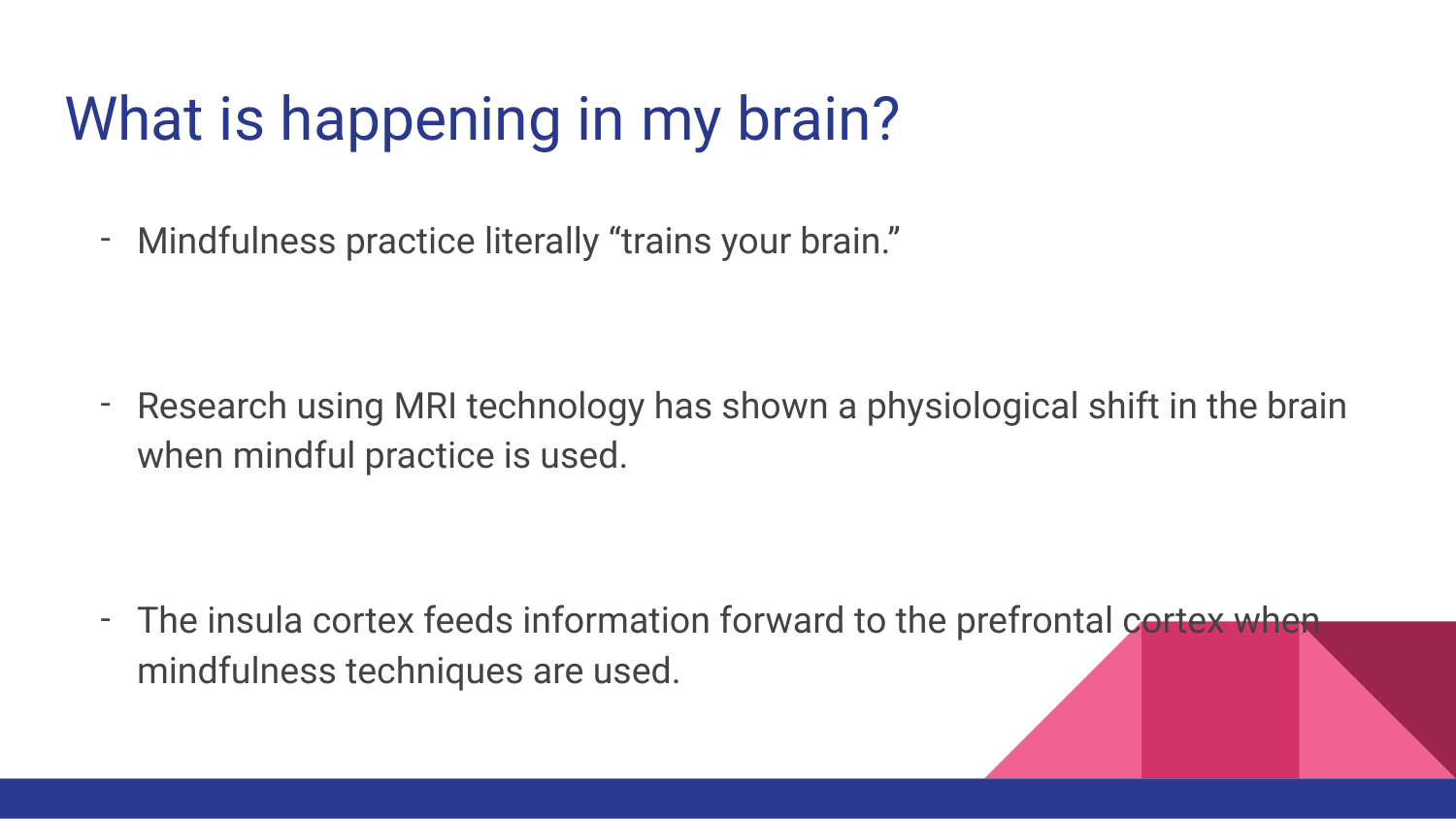

# What is happening in my brain?
Mindfulness practice literally “trains your brain.”

Research using MRI technology has shown a physiological shift in the brain when mindful practice is used.

The insula cortex feeds information forward to the prefrontal cortex when mindfulness techniques are used.